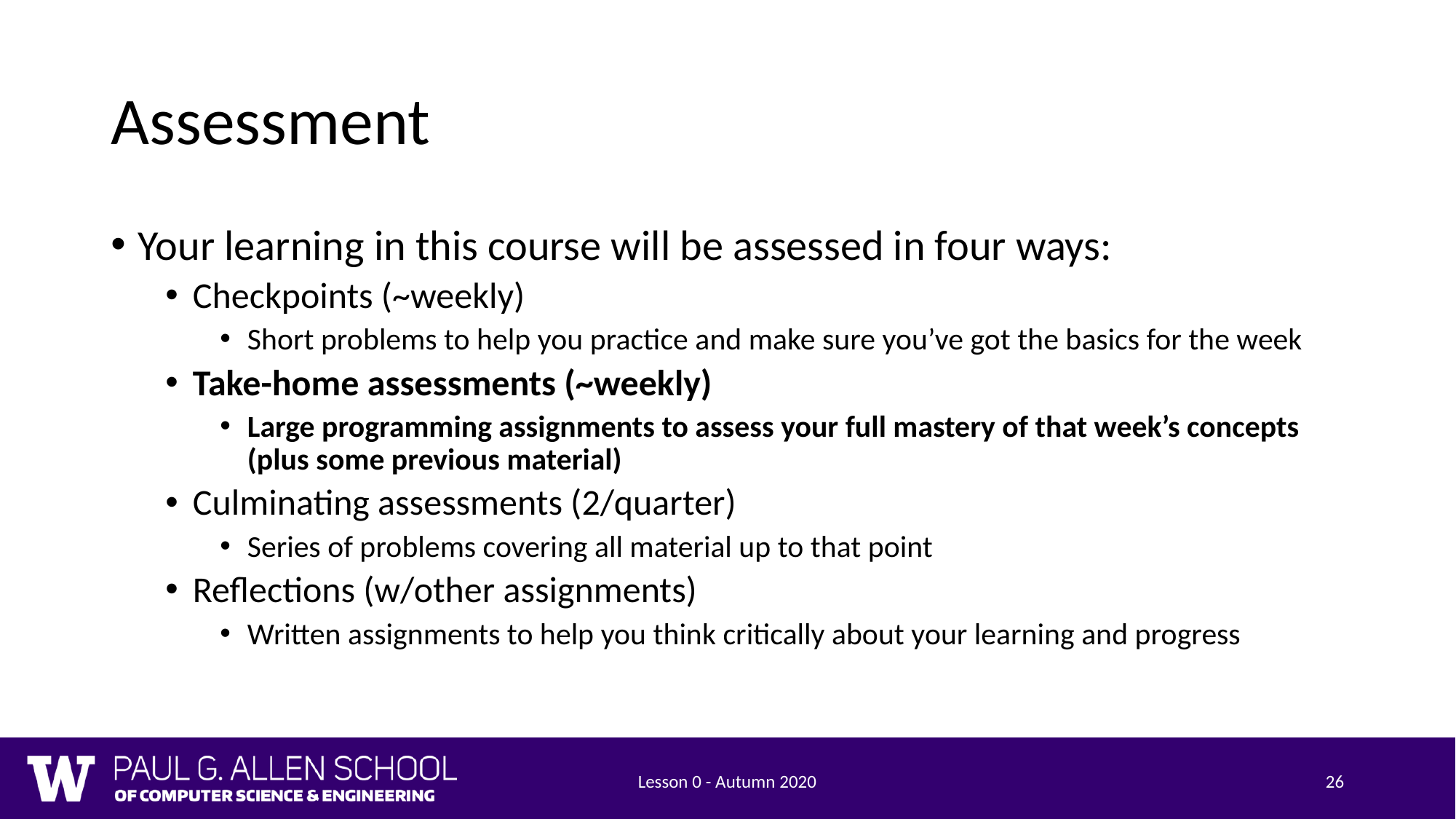

# Assessment
Your learning in this course will be assessed in four ways:
Checkpoints (~weekly)
Short problems to help you practice and make sure you’ve got the basics for the week
Take-home assessments (~weekly)
Large programming assignments to assess your full mastery of that week’s concepts (plus some previous material)
Culminating assessments (2/quarter)
Series of problems covering all material up to that point
Reflections (w/other assignments)
Written assignments to help you think critically about your learning and progress
Lesson 0 - Autumn 2020
26